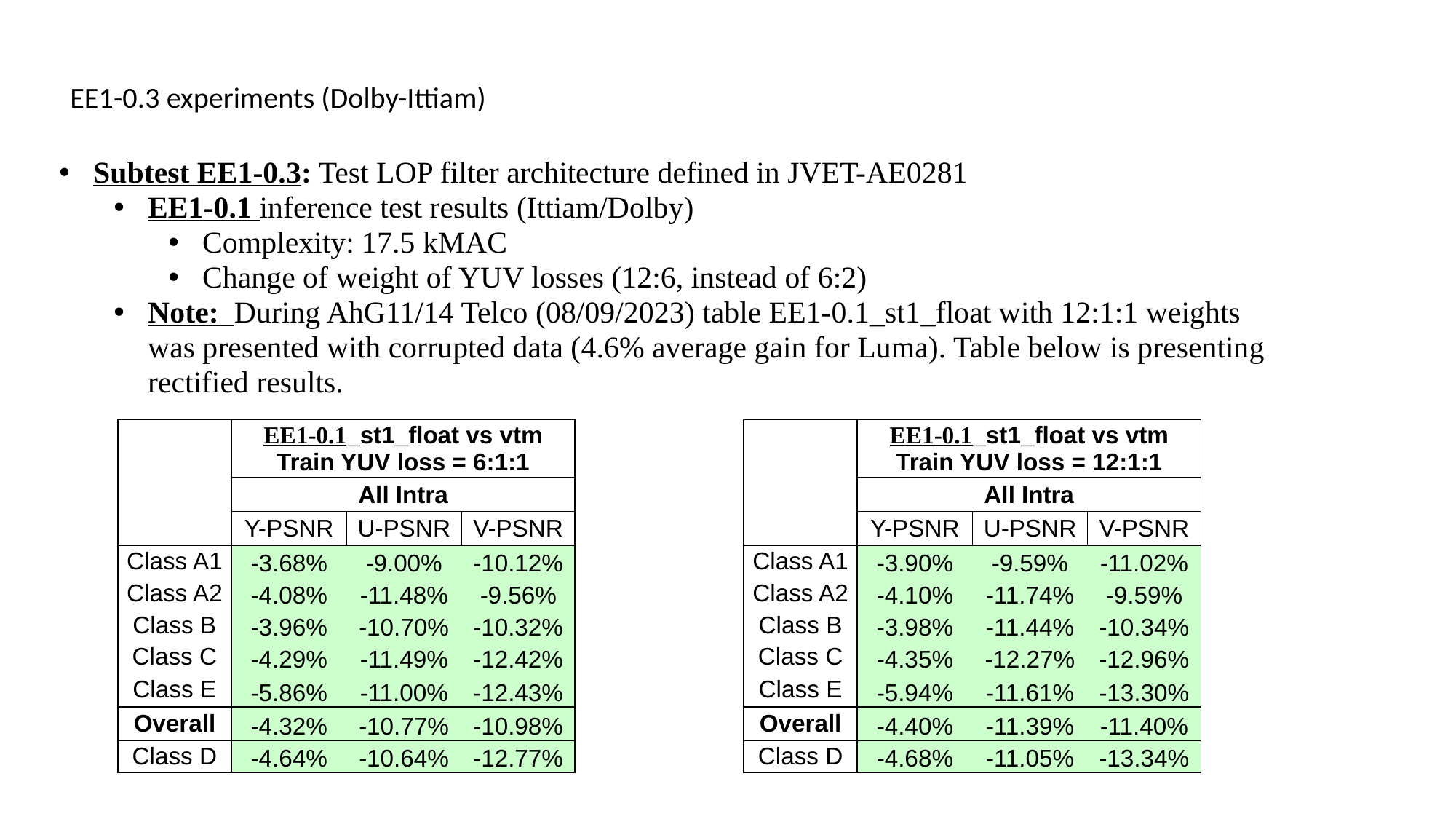

# EE1-0.3 experiments (Dolby-Ittiam)
Subtest EE1-0.3: Test LOP filter architecture defined in JVET-AE0281
EE1-0.1 inference test results (Ittiam/Dolby)
Complexity: 17.5 kMAC
Change of weight of YUV losses (12:6, instead of 6:2)
Note:  During AhG11/14 Telco (08/09/2023) table EE1-0.1_st1_float with 12:1:1 weights was presented with corrupted data (4.6% average gain for Luma). Table below is presenting rectified results.

|  | EE1-0.1\_st1\_float vs vtm Train YUV loss = 6:1:1 |  |  |
| --- | --- | --- | --- |
|  | All Intra |  |  |
|  | Y-PSNR | U-PSNR | V-PSNR |
| Class A1 | -3.68% | -9.00% | -10.12% |
| Class A2 | -4.08% | -11.48% | -9.56% |
| Class B | -3.96% | -10.70% | -10.32% |
| Class C | -4.29% | -11.49% | -12.42% |
| Class E | -5.86% | -11.00% | -12.43% |
| Overall | -4.32% | -10.77% | -10.98% |
| Class D | -4.64% | -10.64% | -12.77% |
|  | EE1-0.1\_st1\_float vs vtm Train YUV loss = 12:1:1 |  |  |
| --- | --- | --- | --- |
|  | All Intra |  |  |
|  | Y-PSNR | U-PSNR | V-PSNR |
| Class A1 | -3.90% | -9.59% | -11.02% |
| Class A2 | -4.10% | -11.74% | -9.59% |
| Class B | -3.98% | -11.44% | -10.34% |
| Class C | -4.35% | -12.27% | -12.96% |
| Class E | -5.94% | -11.61% | -13.30% |
| Overall | -4.40% | -11.39% | -11.40% |
| Class D | -4.68% | -11.05% | -13.34% |